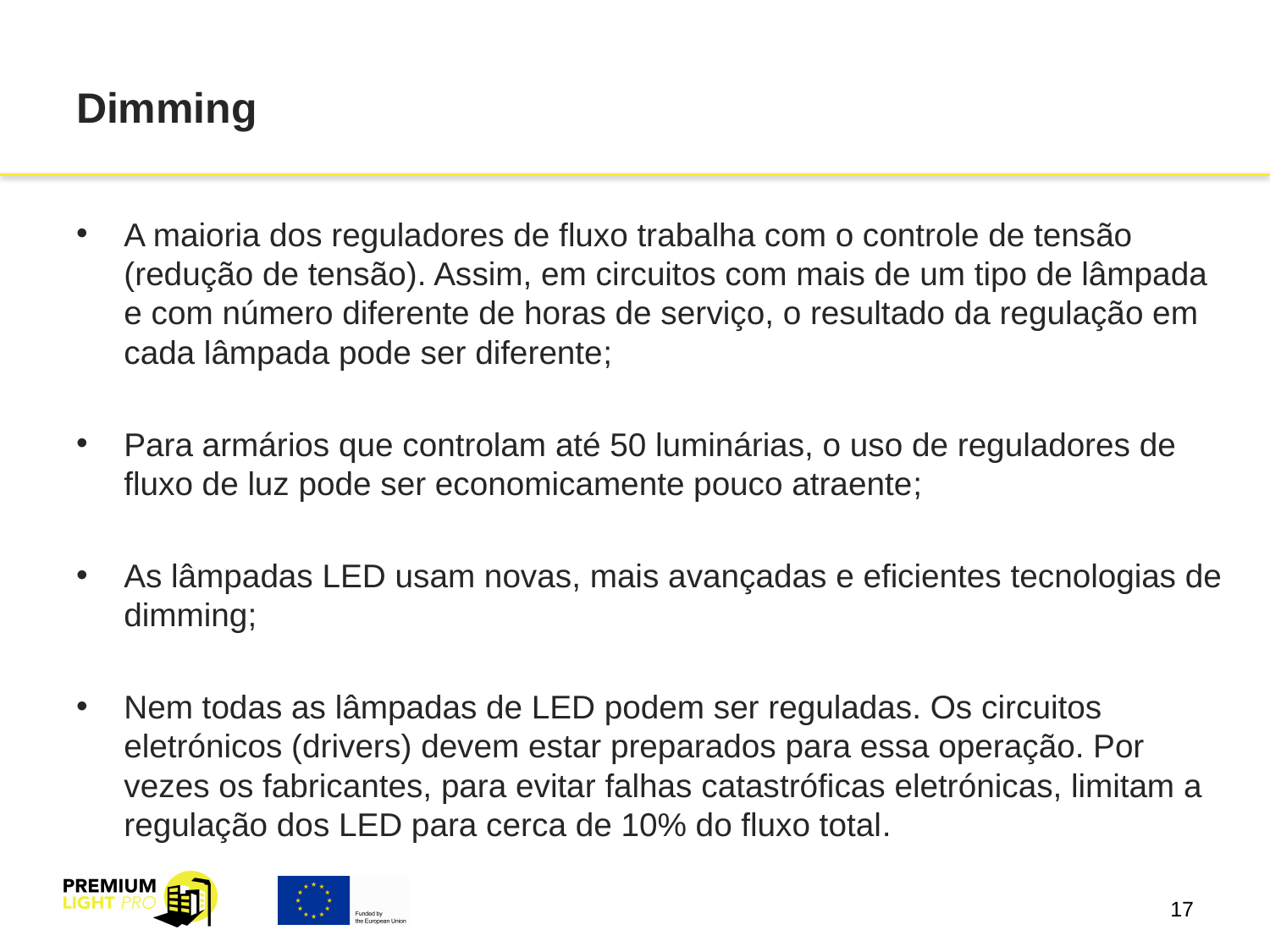

# Dimming
A maioria dos reguladores de fluxo trabalha com o controle de tensão (redução de tensão). Assim, em circuitos com mais de um tipo de lâmpada e com número diferente de horas de serviço, o resultado da regulação em cada lâmpada pode ser diferente;

Para armários que controlam até 50 luminárias, o uso de reguladores de fluxo de luz pode ser economicamente pouco atraente;

As lâmpadas LED usam novas, mais avançadas e eficientes tecnologias de dimming;

Nem todas as lâmpadas de LED podem ser reguladas. Os circuitos eletrónicos (drivers) devem estar preparados para essa operação. Por vezes os fabricantes, para evitar falhas catastróficas eletrónicas, limitam a regulação dos LED para cerca de 10% do fluxo total.